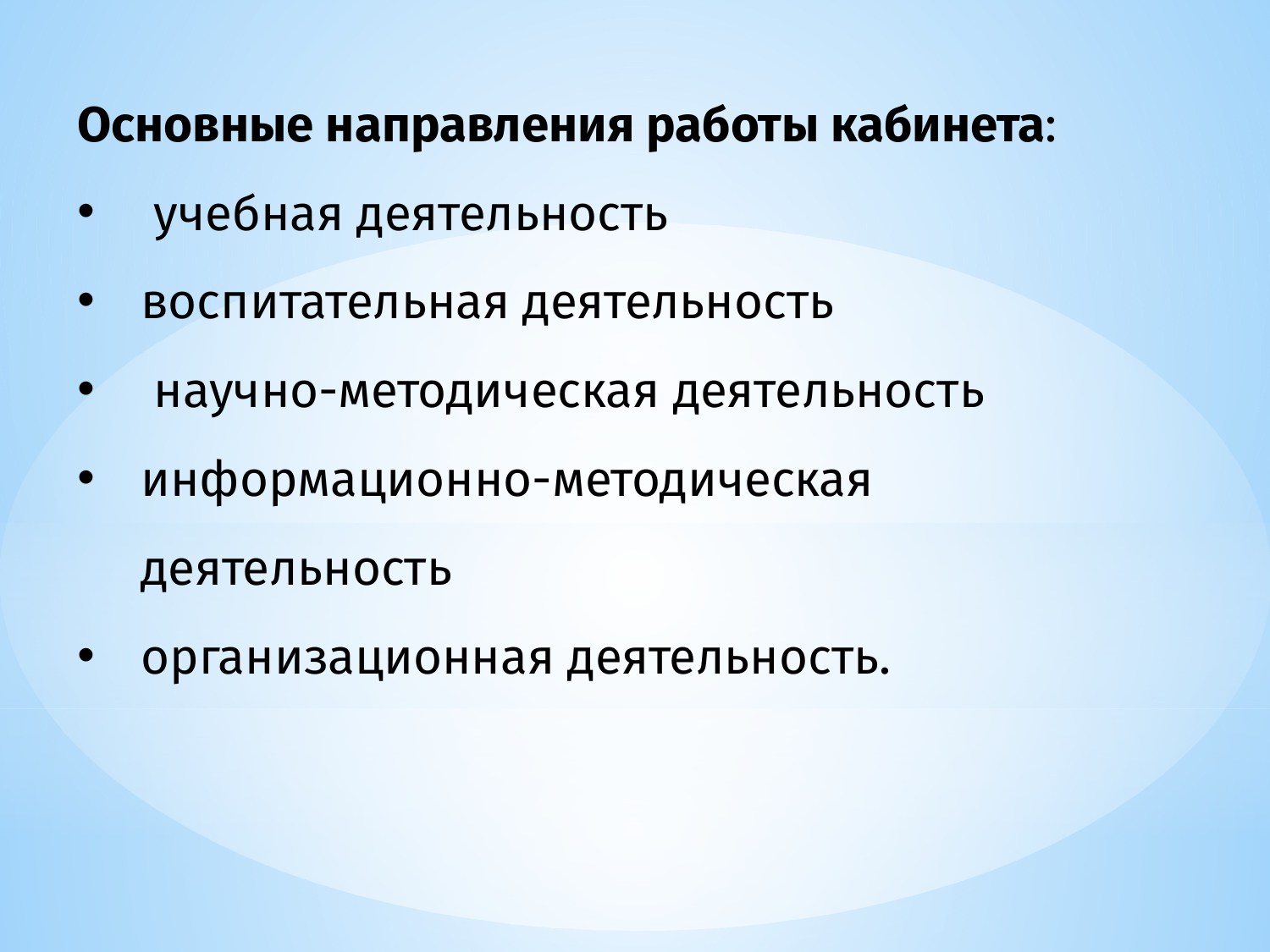

Основные направления работы кабинета:
 учебная деятельность
воспитательная деятельность
 научно-методическая деятельность
информационно-методическая деятельность
организационная деятельность.